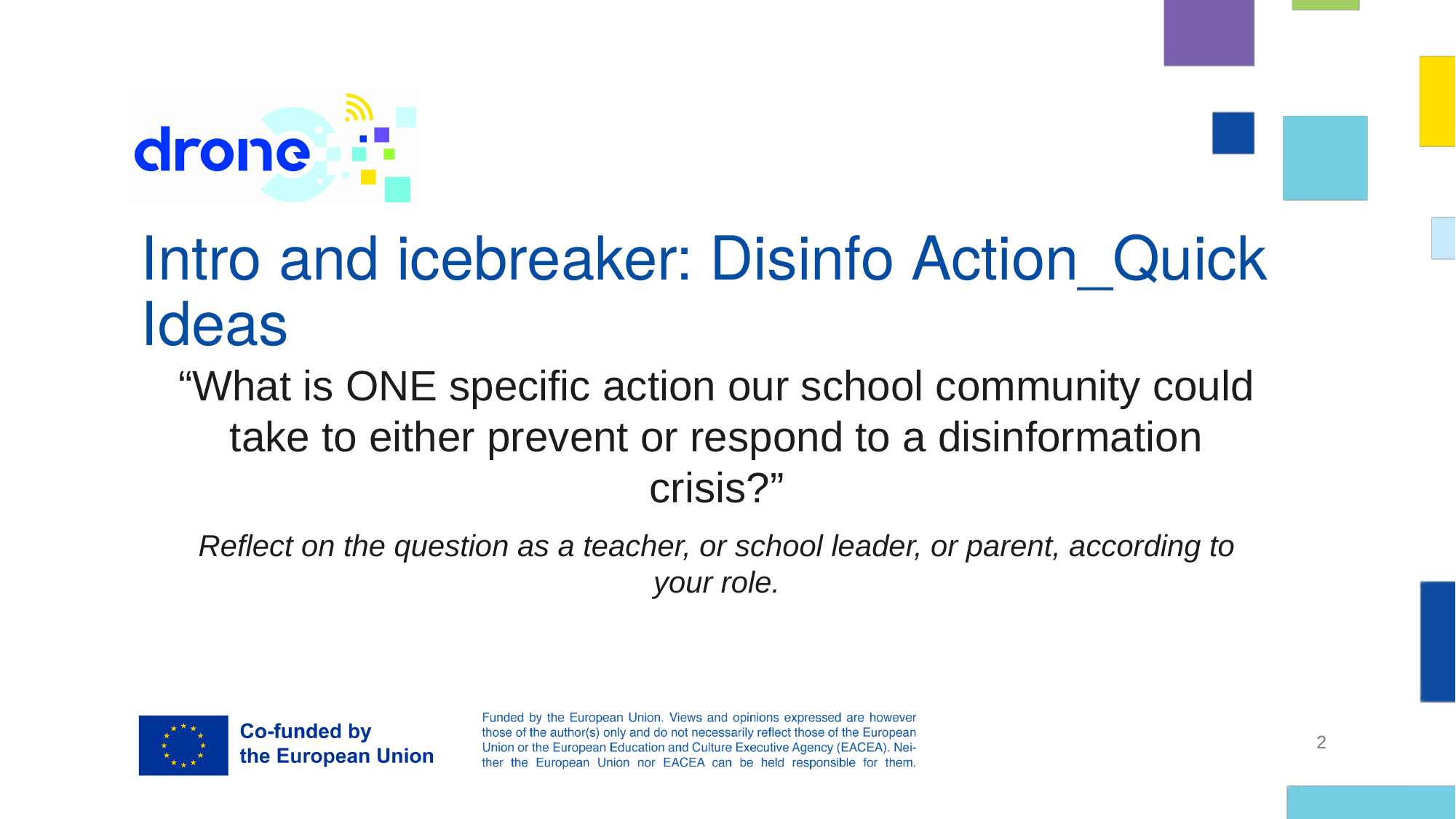

# Intro and icebreaker: Disinfo Action_Quick Ideas
“What is ONE specific action our school community could take to either prevent or respond to a disinformation crisis?”
Reflect on the question as a teacher, or school leader, or parent, according to your role.
2